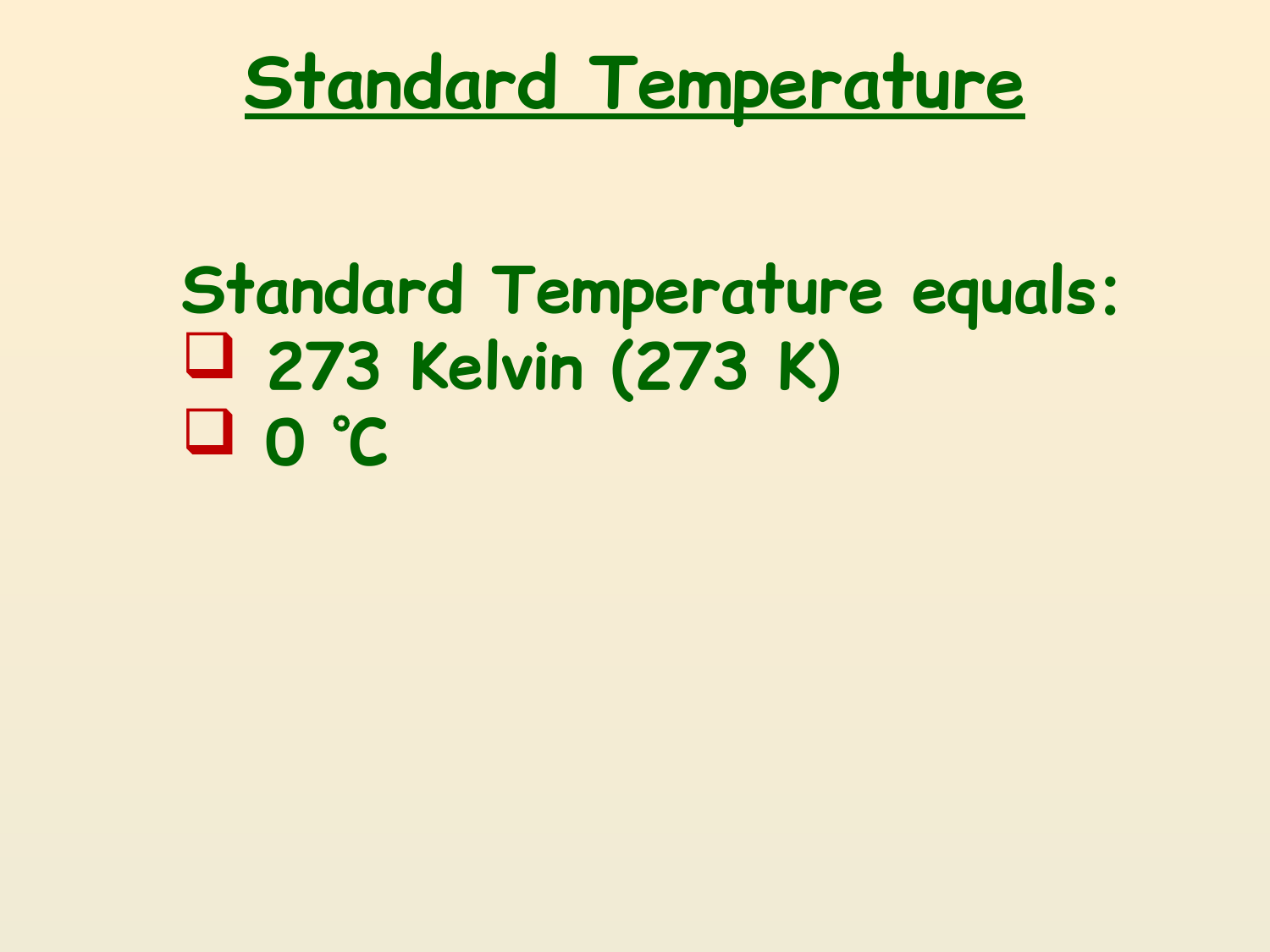

# Standard Temperature
Standard Temperature equals:
 273 Kelvin (273 K)
 0 °C